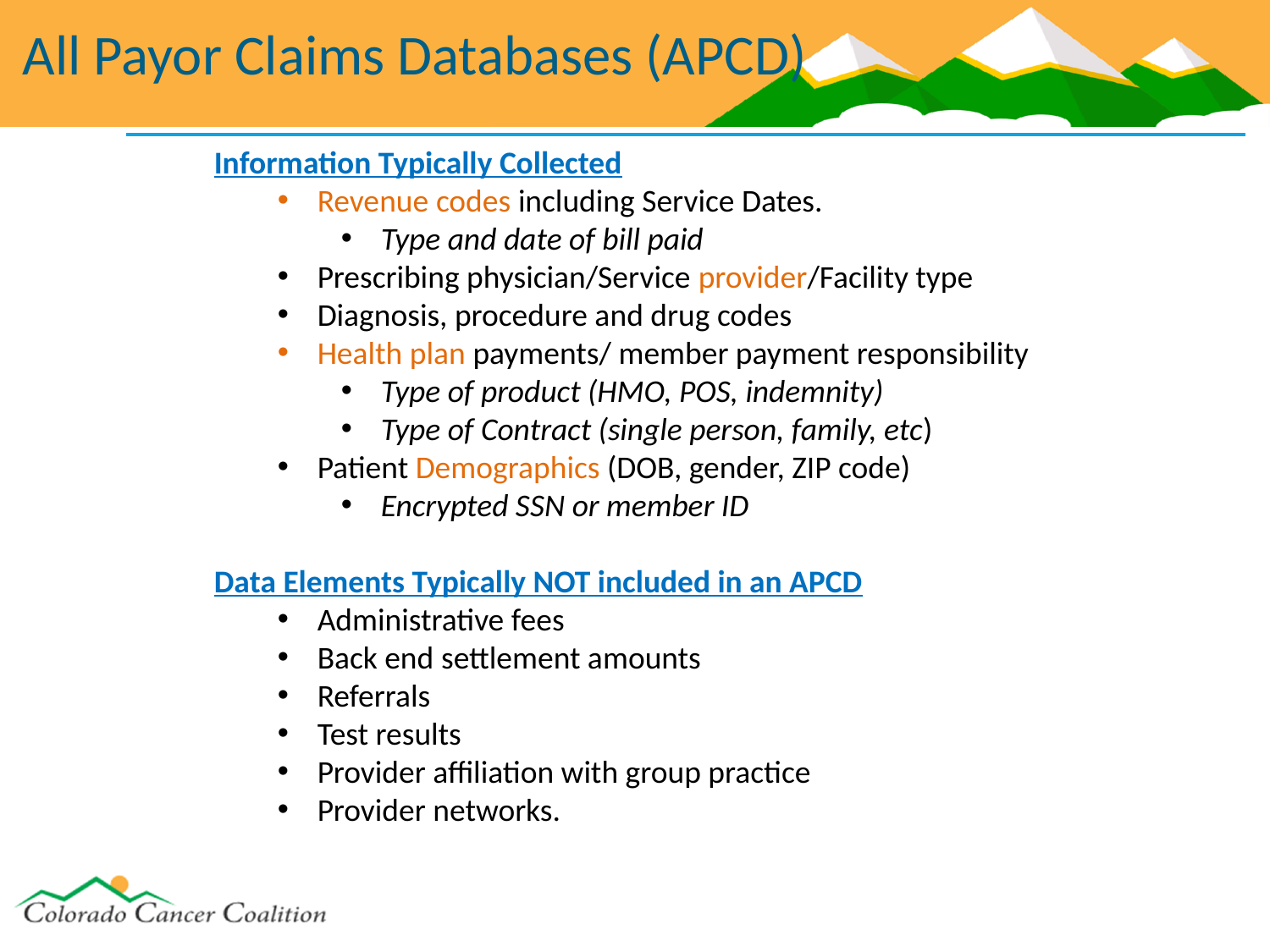

All Payor Claims Databases (APCD)
Information Typically Collected
Revenue codes including Service Dates.
Type and date of bill paid
Prescribing physician/Service provider/Facility type
Diagnosis, procedure and drug codes
Health plan payments/ member payment responsibility
Type of product (HMO, POS, indemnity)
Type of Contract (single person, family, etc)
Patient Demographics (DOB, gender, ZIP code)
Encrypted SSN or member ID

Data Elements Typically NOT included in an APCD
Administrative fees
Back end settlement amounts
Referrals
Test results
Provider affiliation with group practice
Provider networks.